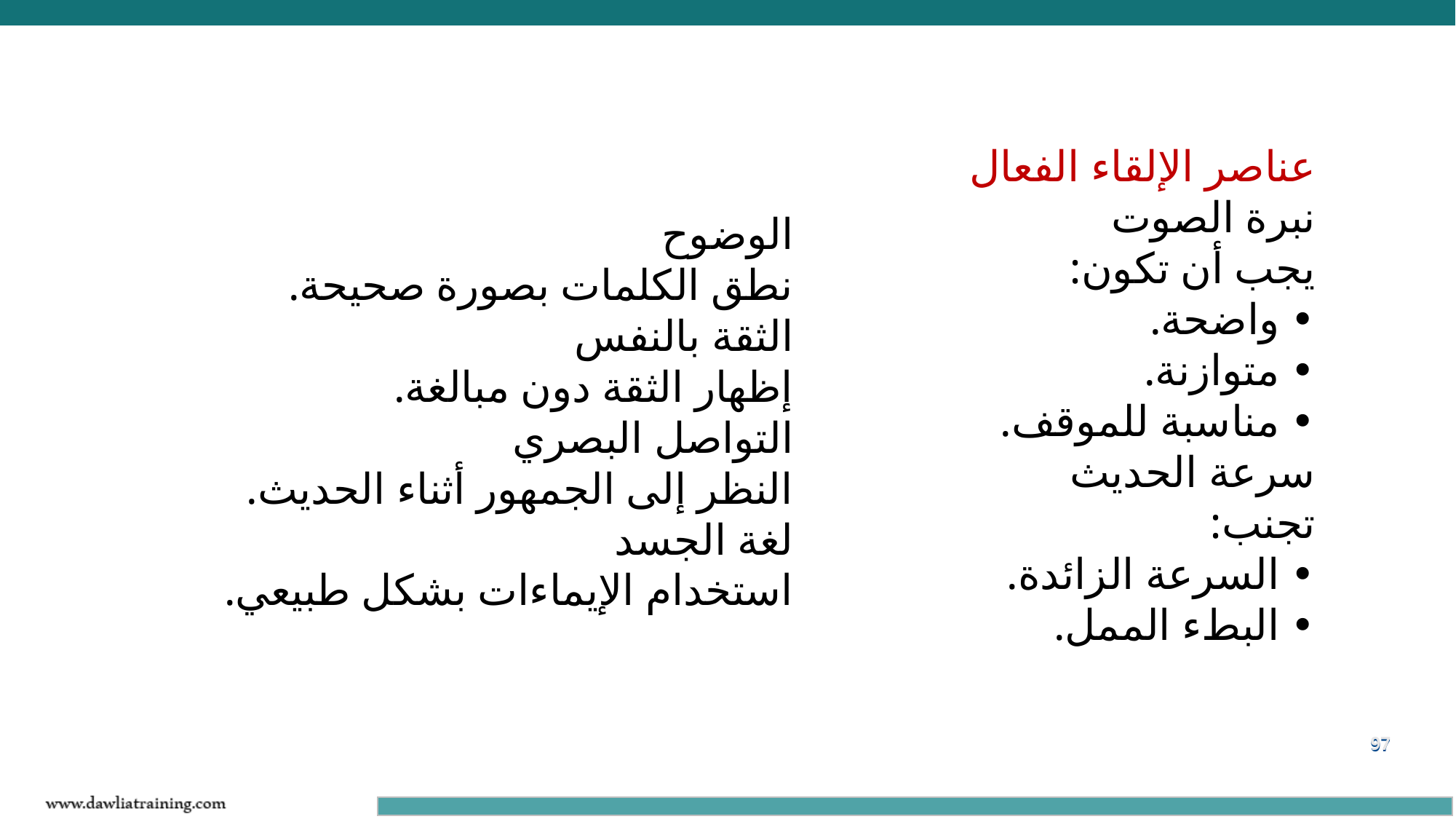

عناصر الإلقاء الفعال
نبرة الصوت
يجب أن تكون:
• واضحة.
• متوازنة.
• مناسبة للموقف.
سرعة الحديث
تجنب:
• السرعة الزائدة.
• البطء الممل.

الوضوح
نطق الكلمات بصورة صحيحة.
الثقة بالنفس
إظهار الثقة دون مبالغة.
التواصل البصري
النظر إلى الجمهور أثناء الحديث.
لغة الجسد
استخدام الإيماءات بشكل طبيعي.
97